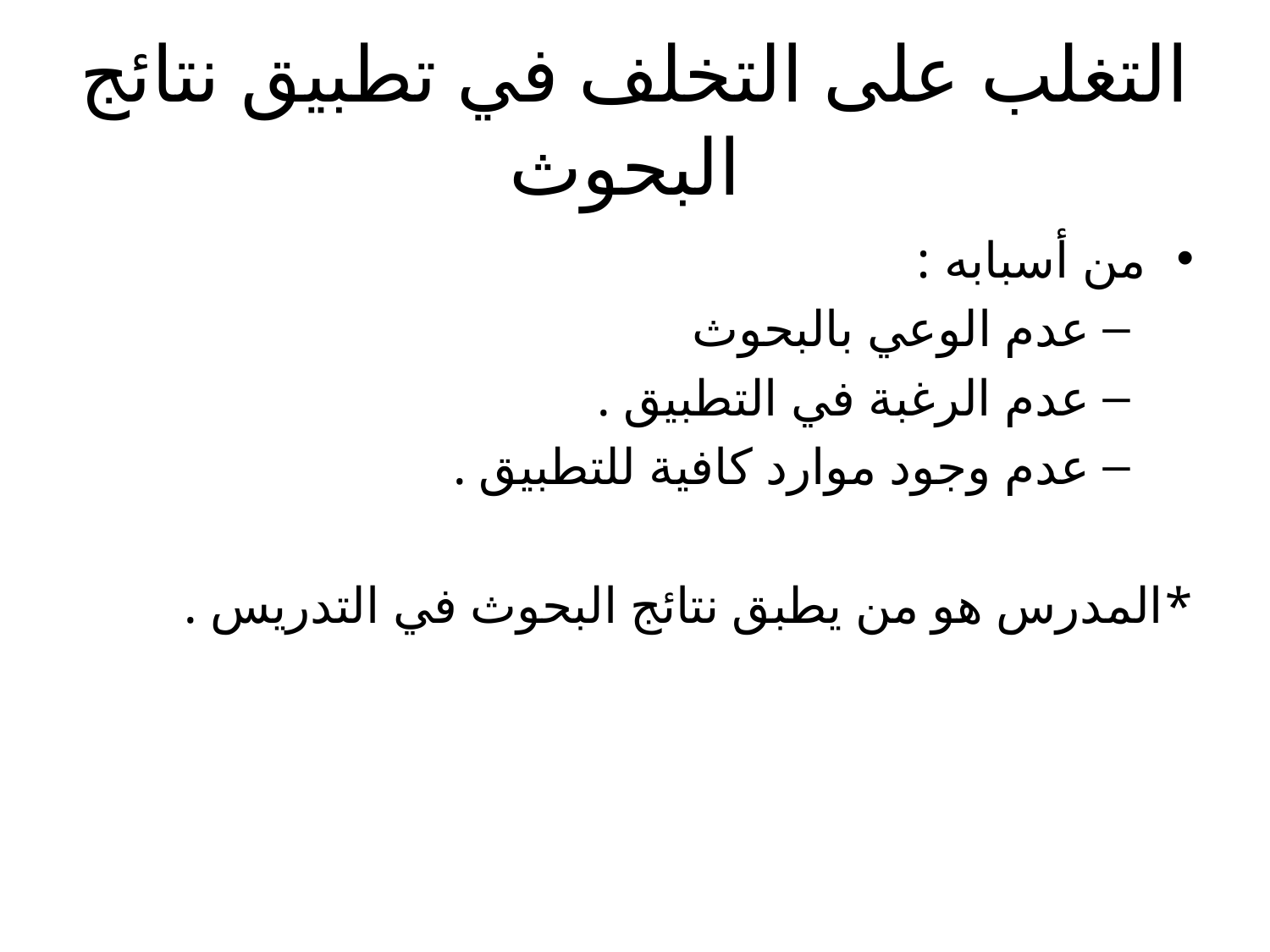

# التغلب على التخلف في تطبيق نتائج البحوث
من أسبابه :
عدم الوعي بالبحوث
عدم الرغبة في التطبيق .
عدم وجود موارد كافية للتطبيق .

*المدرس هو من يطبق نتائج البحوث في التدريس .